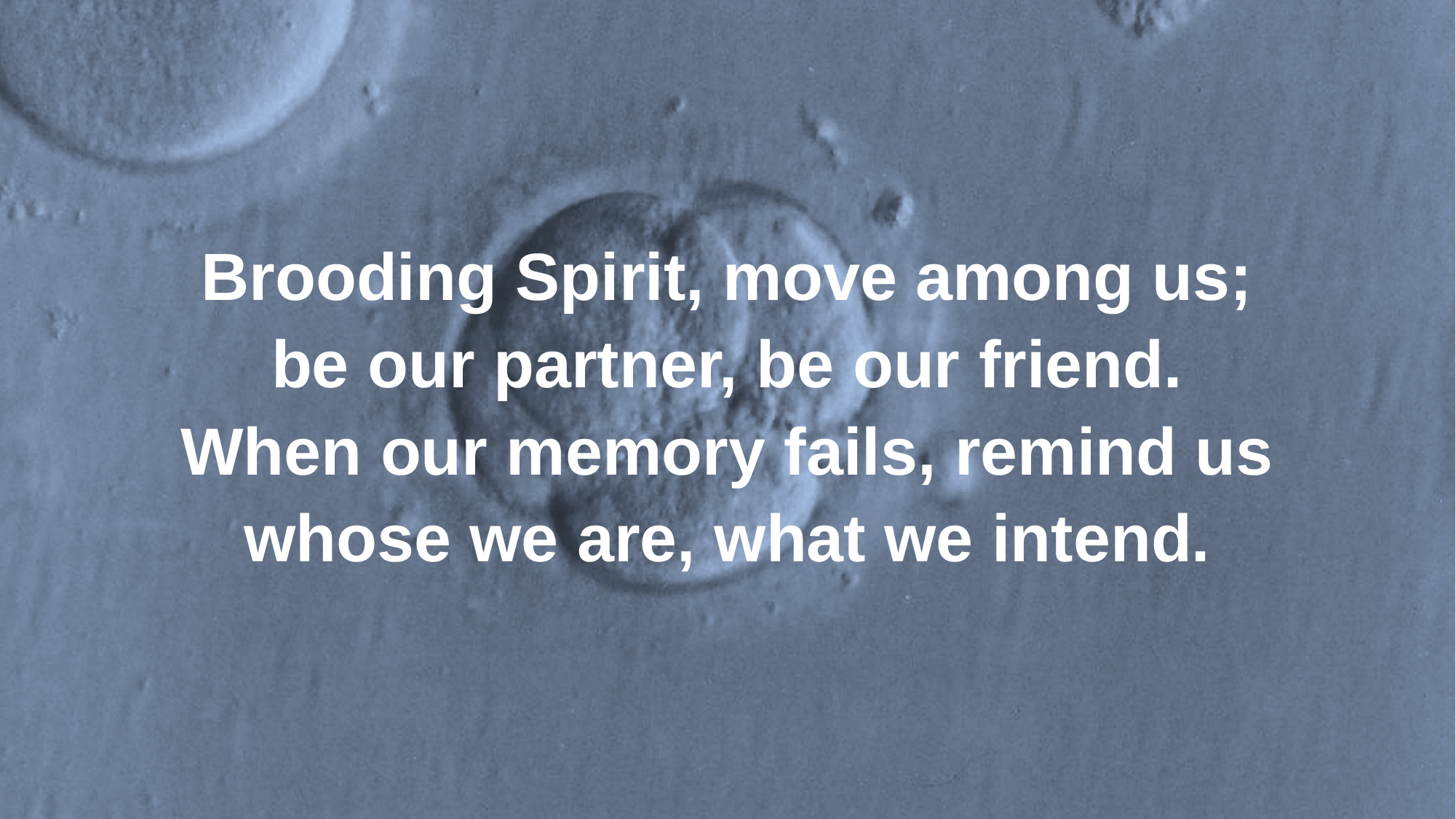

Brooding Spirit, move among us;
be our partner, be our friend.
When our memory fails, remind us
whose we are, what we intend.